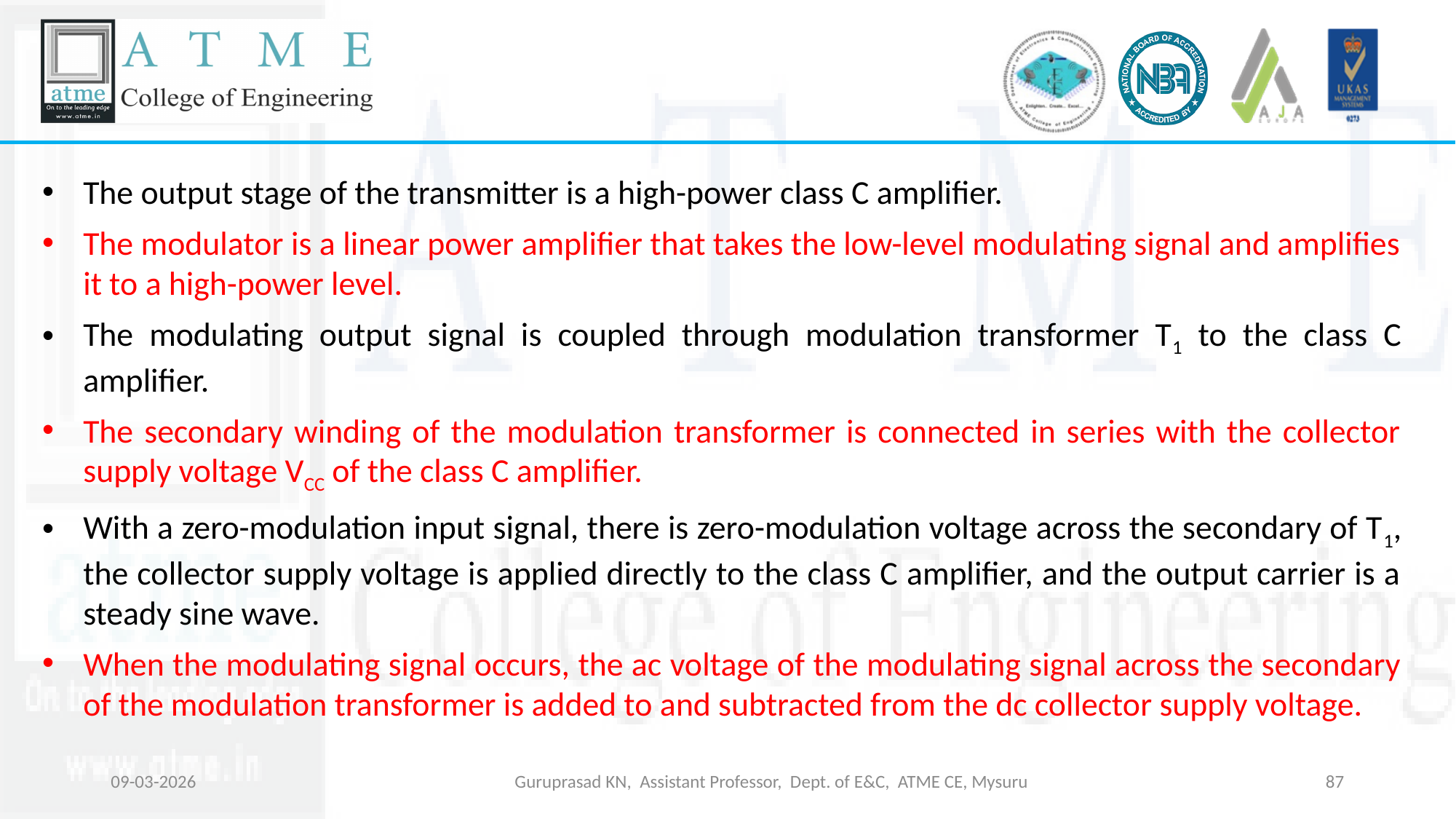

The output stage of the transmitter is a high-power class C amplifier.

The modulator is a linear power amplifier that takes the low-level modulating signal and amplifies it to a high-power level.

The modulating output signal is coupled through modulation transformer T1 to the class C amplifier.

The secondary winding of the modulation transformer is connected in series with the collector supply voltage VCC of the class C amplifier.

With a zero-modulation input signal, there is zero-modulation voltage across the secondary of T1, the collector supply voltage is applied directly to the class C amplifier, and the output carrier is a steady sine wave.

When the modulating signal occurs, the ac voltage of the modulating signal across the secondary of the modulation transformer is added to and subtracted from the dc collector supply voltage.
09-03-2026
Guruprasad KN,  Assistant Professor,  Dept. of E&C,  ATME CE, Mysuru
87